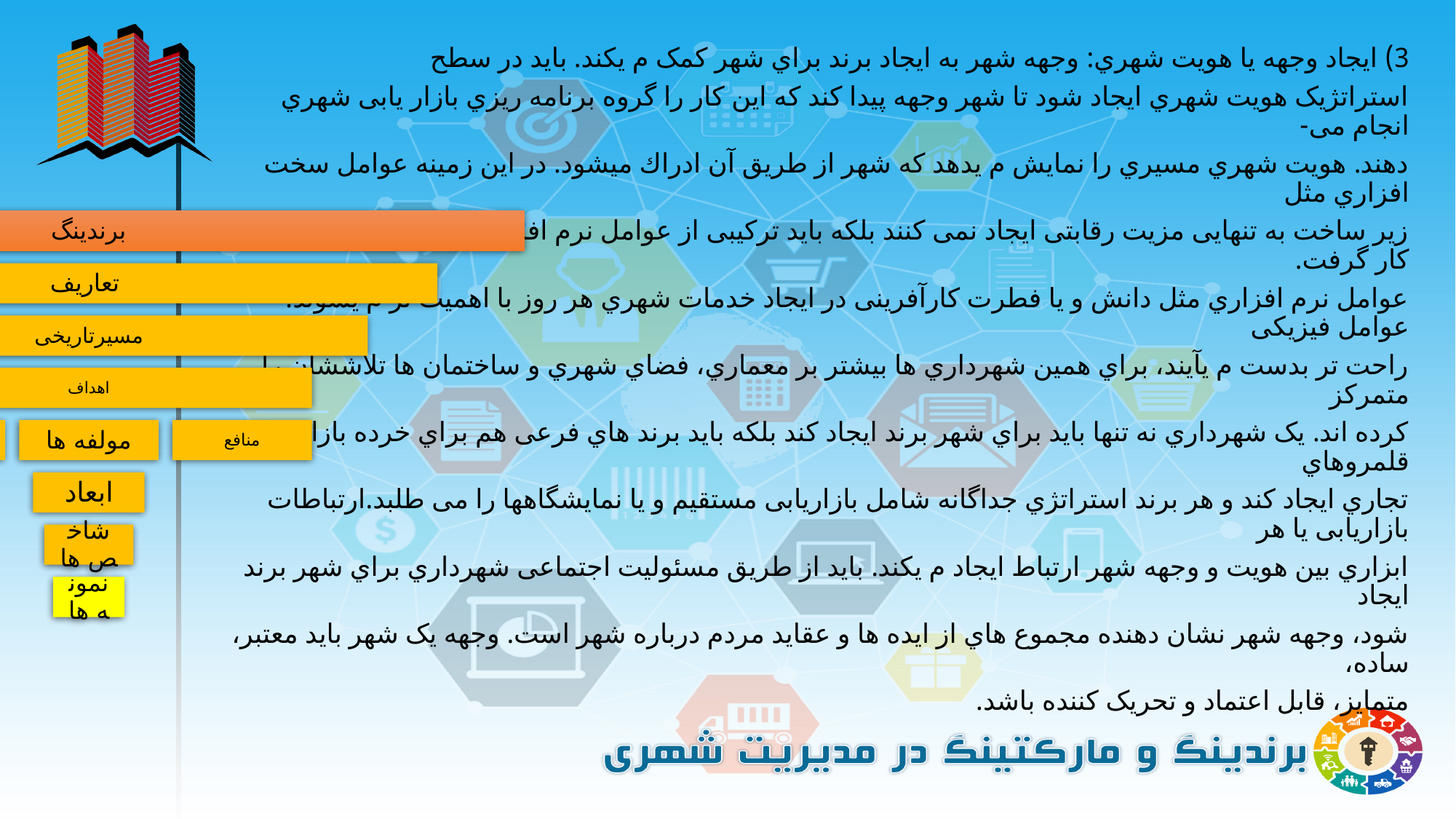

3) ایجاد وجهه یا هویت شهري: وجهه شهر به ایجاد برند براي شهر کمک م یکند. باید در سطح
استراتژیک هویت شهري ایجاد شود تا شهر وجهه پیدا کند که این کار را گروه برنامه ریزي بازار یابی شهري انجام می-
دهند. هویت شهري مسیري را نمایش م یدهد که شهر از طریق آن ادراك میشود. در این زمینه عوامل سخت افزاري مثل
زیر ساخت به تنهایی مزیت رقابتی ایجاد نمی کنند بلکه باید ترکیبی از عوامل نرم افزاري و سخت افزاري را به کار گرفت.
عوامل نرم افزاري مثل دانش و یا فطرت کارآفرینی در ایجاد خدمات شهري هر روز با اهمیت تر م یشوند. عوامل فیزیکی
راحت تر بدست م یآیند، براي همین شهرداري ها بیشتر بر معماري، فضاي شهري و ساختمان ها تلاششان را متمرکز
کرده اند. یک شهرداري نه تنها باید براي شهر برند ایجاد کند بلکه باید برند هاي فرعی هم براي خرده بازارها یا قلمروهاي
تجاري ایجاد کند و هر برند استراتژي جداگانه شامل بازاریابی مستقیم و یا نمایشگاهها را می طلبد.ارتباطات بازاریابی یا هر
ابزاري بین هویت و وجهه شهر ارتباط ایجاد م یکند. باید از طریق مسئولیت اجتماعی شهرداري براي شهر برند ایجاد
شود، وجهه شهر نشان دهنده مجموع هاي از ایده ها و عقاید مردم درباره شهر است. وجهه یک شهر باید معتبر، ساده،
متمایز، قابل اعتماد و تحریک کننده باشد.
برندینگ
تعاریف
مسیرتاریخی
اهداف
مولفه ها
منافع
ابعاد
شاخص ها
نمونه ها